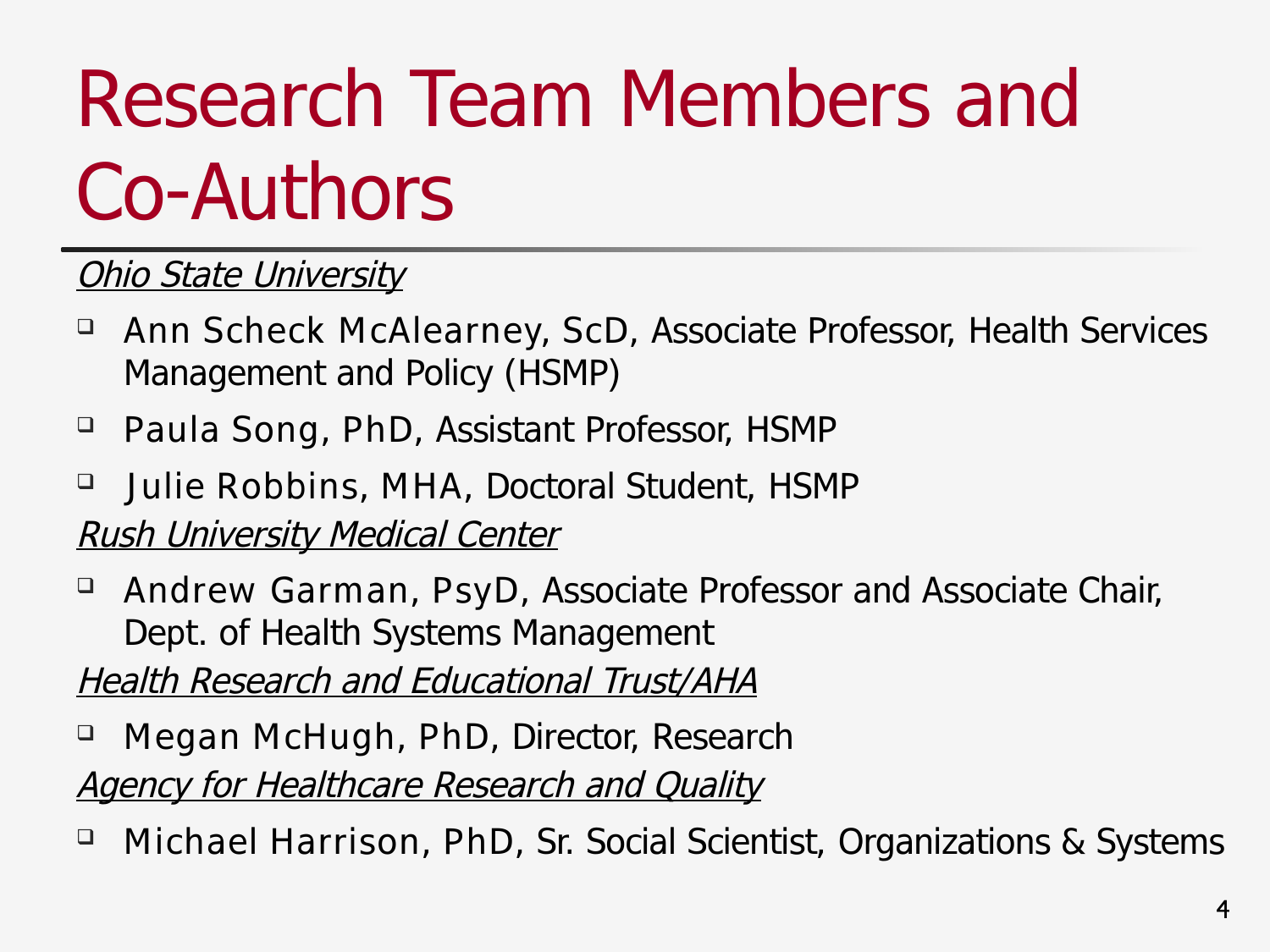

# Research Team Members and Co-Authors
Ohio State University
Ann Scheck McAlearney, ScD, Associate Professor, Health Services Management and Policy (HSMP)
Paula Song, PhD, Assistant Professor, HSMP
Julie Robbins, MHA, Doctoral Student, HSMP
Rush University Medical Center
Andrew Garman, PsyD, Associate Professor and Associate Chair, Dept. of Health Systems Management
Health Research and Educational Trust/AHA
Megan McHugh, PhD, Director, Research
Agency for Healthcare Research and Quality
Michael Harrison, PhD, Sr. Social Scientist, Organizations & Systems
4